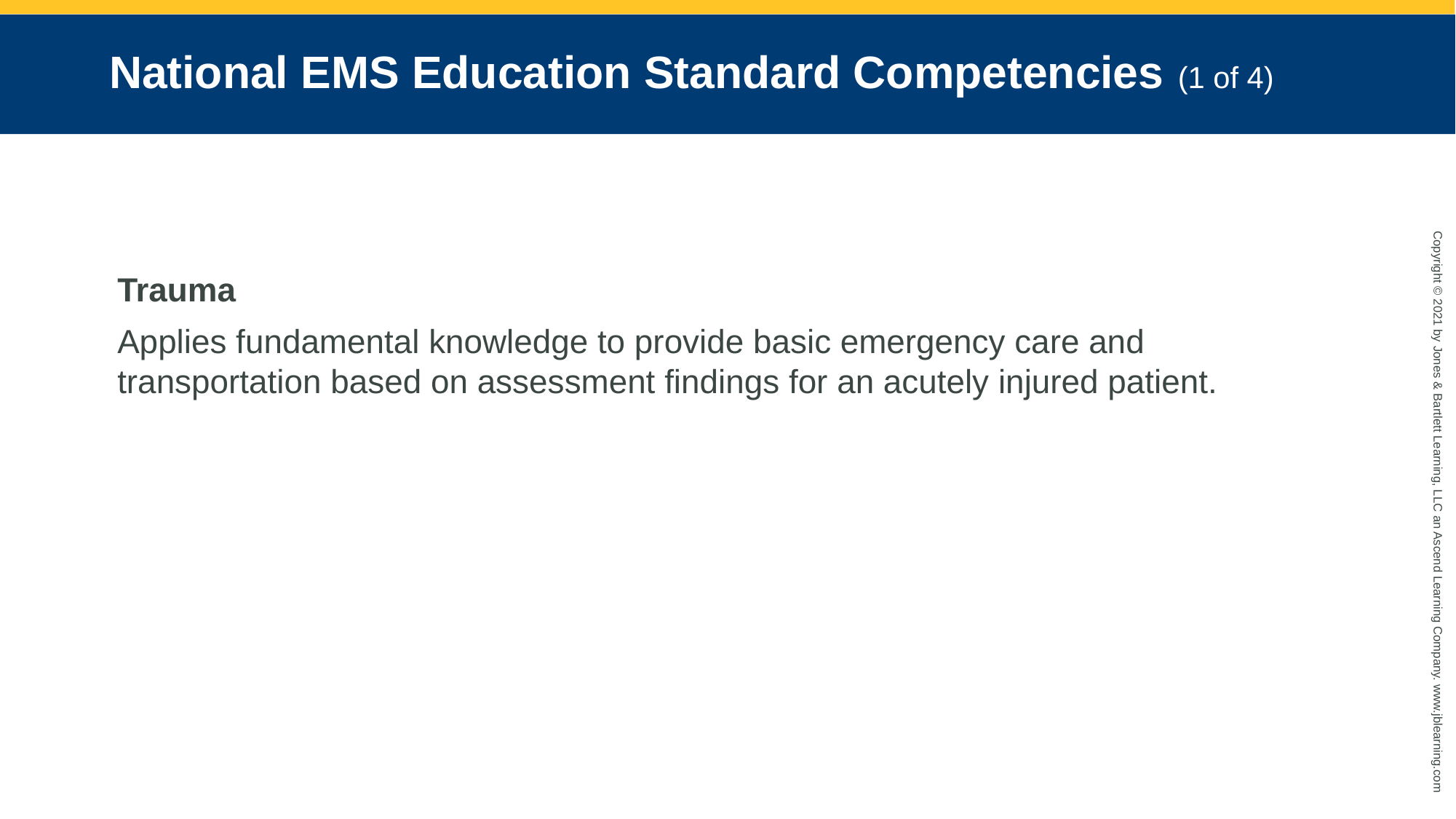

# National EMS Education Standard Competencies (1 of 4)
Trauma
Applies fundamental knowledge to provide basic emergency care and transportation based on assessment findings for an acutely injured patient.